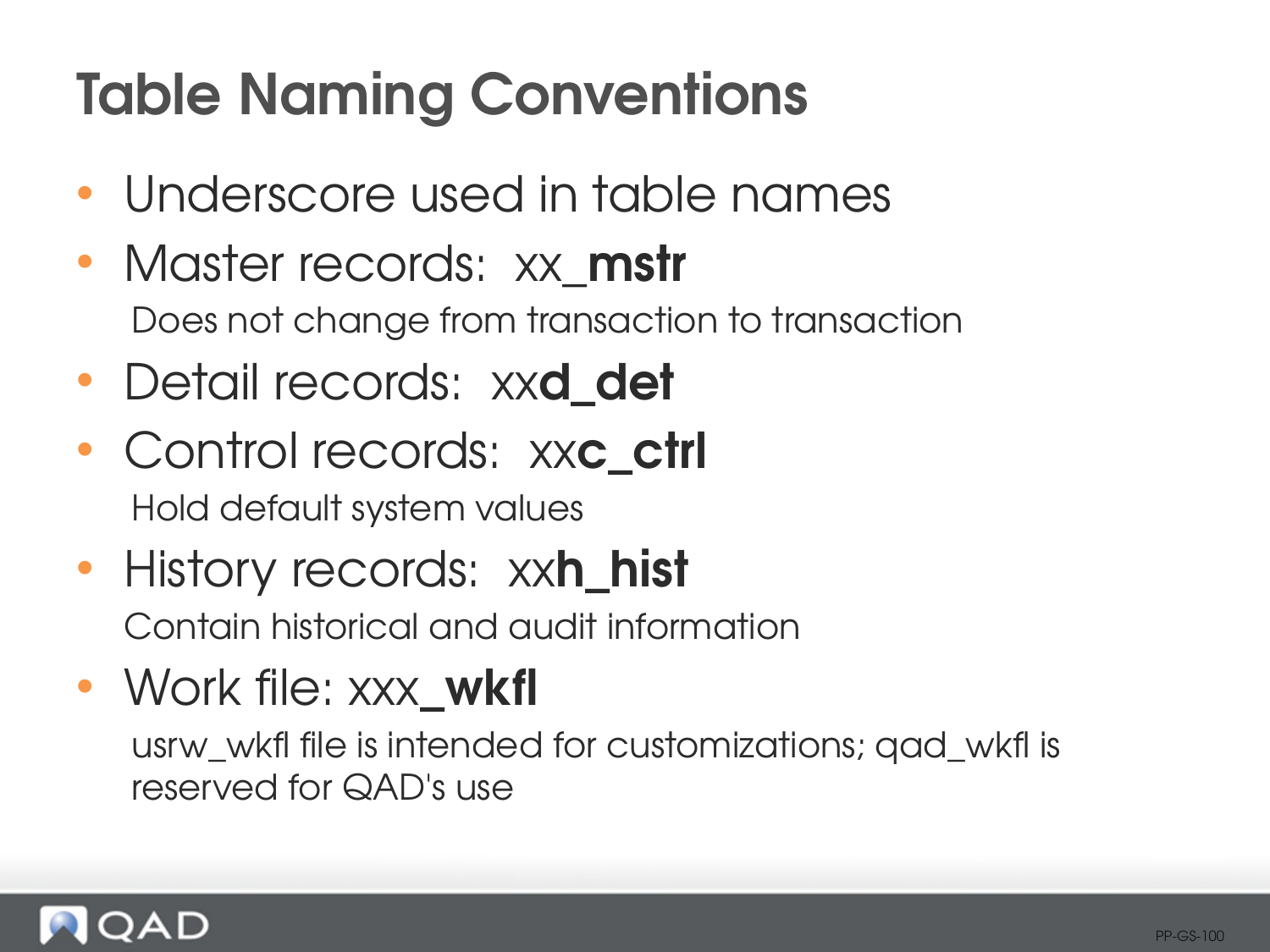

# Table Naming Conventions
Underscore used in table names
Master records:  xx_mstr
Does not change from transaction to transaction
Detail records:  xxd_det
Control records:  xxc_ctrl
Hold default system values
History records:  xxh_hist
Contain historical and audit information
Work file: xxx_wkfl
usrw_wkfl file is intended for customizations; qad_wkfl is reserved for QAD's use
PP-GS-100